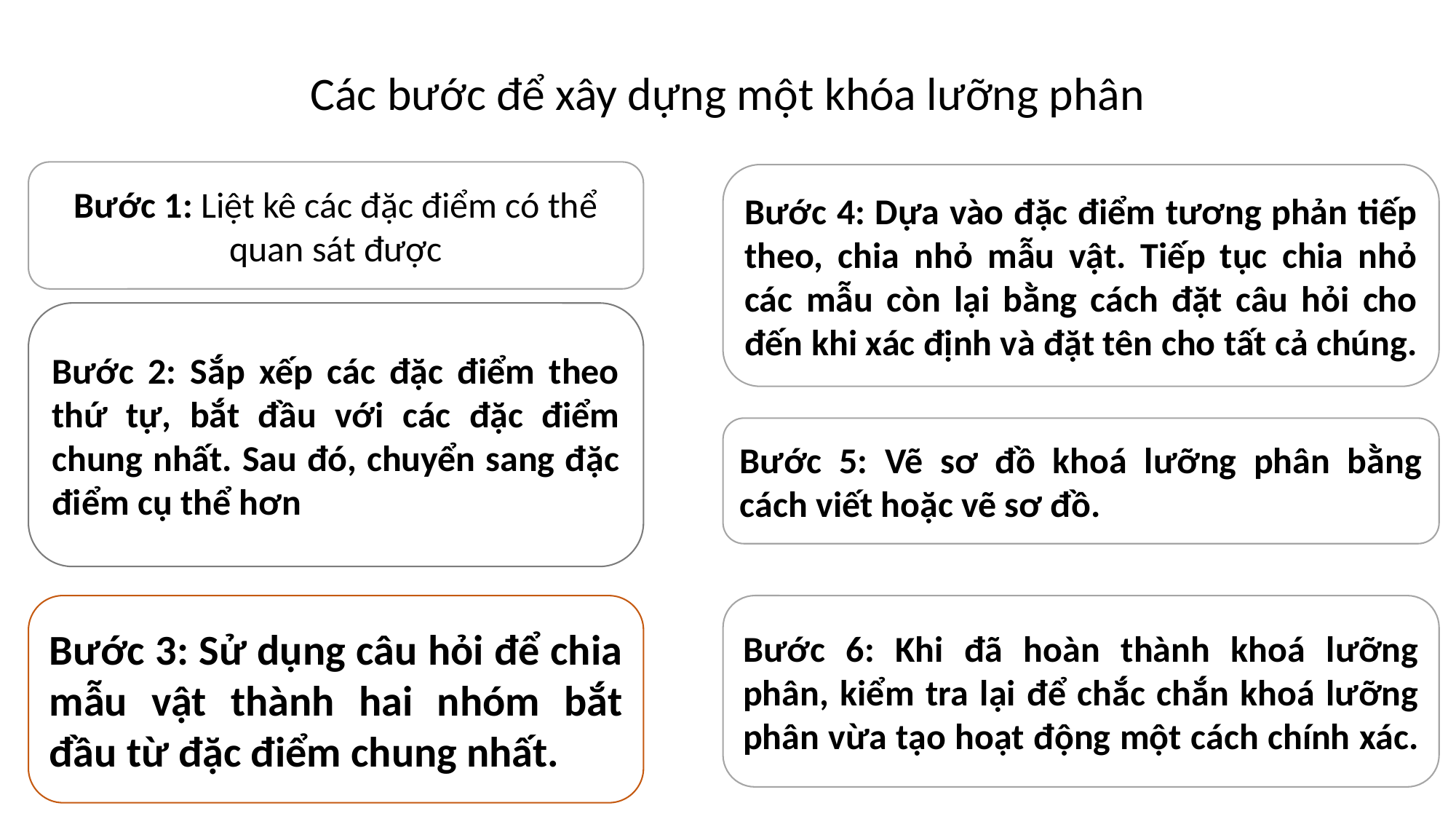

# Các bước để xây dựng một khóa lưỡng phân
Bước 1: Liệt kê các đặc điểm có thể quan sát được
Bước 4: Dựa vào đặc điểm tương phản tiếp theo, chia nhỏ mẫu vật. Tiếp tục chia nhỏ các mẫu còn lại bằng cách đặt câu hỏi cho đến khi xác định và đặt tên cho tất cả chúng.
Bước 2: Sắp xếp các đặc điểm theo thứ tự, bắt đầu với các đặc điểm chung nhất. Sau đó, chuyển sang đặc điểm cụ thể hơn
Bước 5: Vẽ sơ đồ khoá lưỡng phân bằng cách viết hoặc vẽ sơ đồ.
Bước 3: Sử dụng câu hỏi để chia mẫu vật thành hai nhóm bắt đầu từ đặc điểm chung nhất.
Bước 6: Khi đã hoàn thành khoá lưỡng phân, kiểm tra lại để chắc chắn khoá lưỡng phân vừa tạo hoạt động một cách chính xác.
11